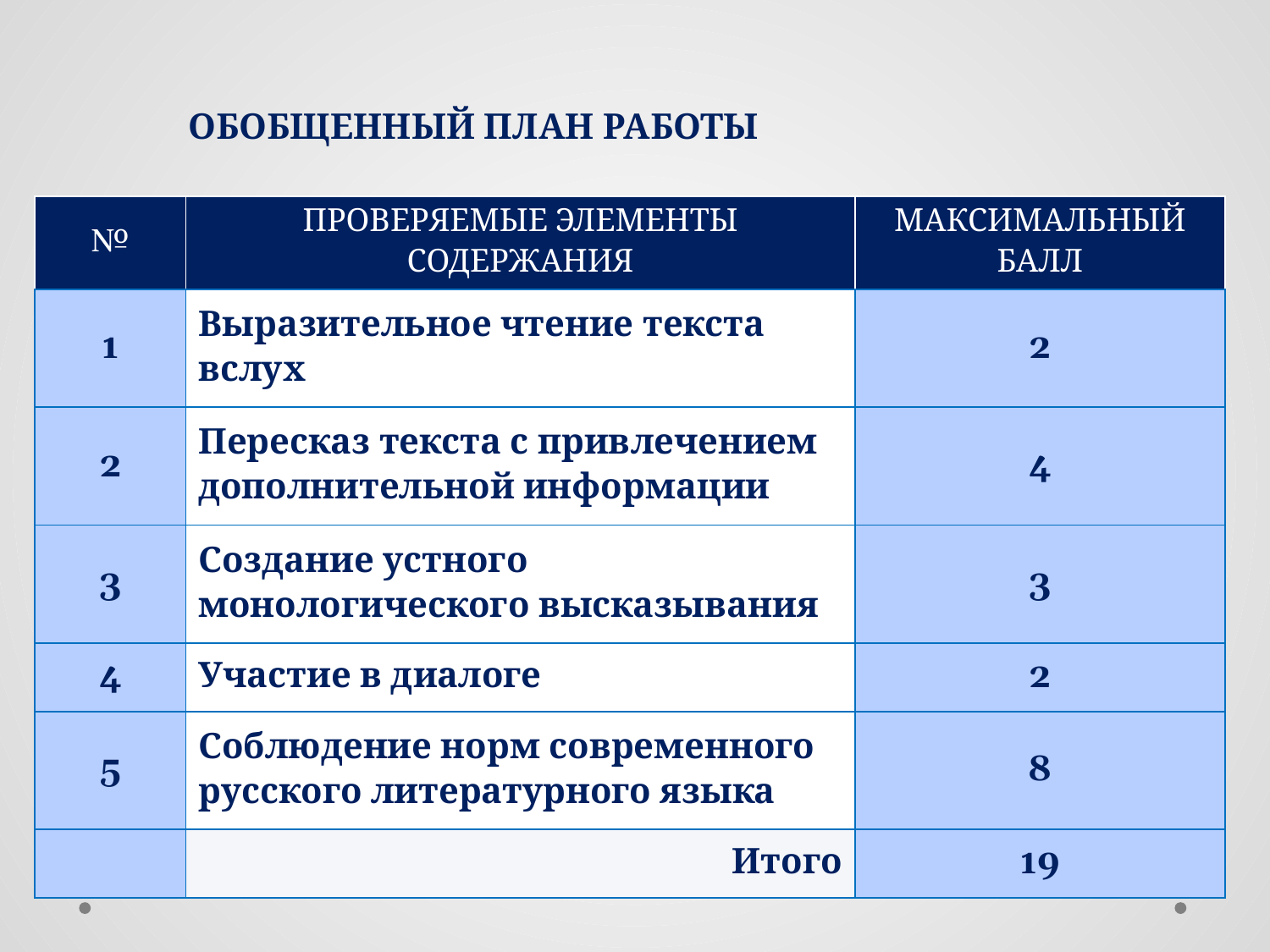

# Обобщенный план работы
| № | Проверяемые элементы содержания | Максимальный балл |
| --- | --- | --- |
| 1 | Выразительное чтение текста вслух | 2 |
| 2 | Пересказ текста с привлечением дополнительной информации | 4 |
| 3 | Создание устного монологического высказывания | 3 |
| 4 | Участие в диалоге | 2 |
| 5 | Соблюдение норм современного русского литературного языка | 8 |
|  | Итого | 19 |